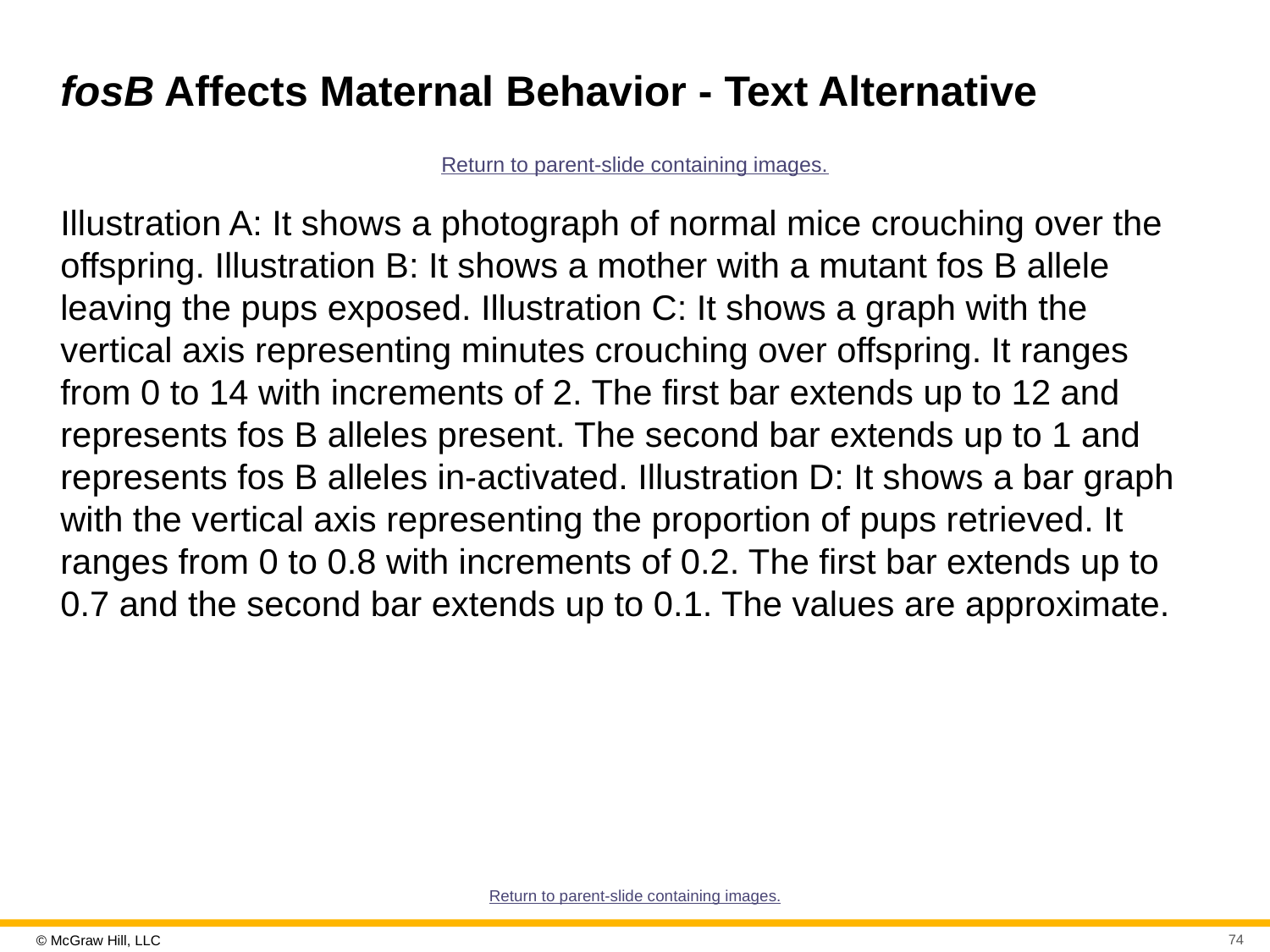

# fosB Affects Maternal Behavior - Text Alternative
Return to parent-slide containing images.
Illustration A: It shows a photograph of normal mice crouching over the offspring. Illustration B: It shows a mother with a mutant fos B allele leaving the pups exposed. Illustration C: It shows a graph with the vertical axis representing minutes crouching over offspring. It ranges from 0 to 14 with increments of 2. The first bar extends up to 12 and represents fos B alleles present. The second bar extends up to 1 and represents fos B alleles in-activated. Illustration D: It shows a bar graph with the vertical axis representing the proportion of pups retrieved. It ranges from 0 to 0.8 with increments of 0.2. The first bar extends up to 0.7 and the second bar extends up to 0.1. The values are approximate.
Return to parent-slide containing images.
74